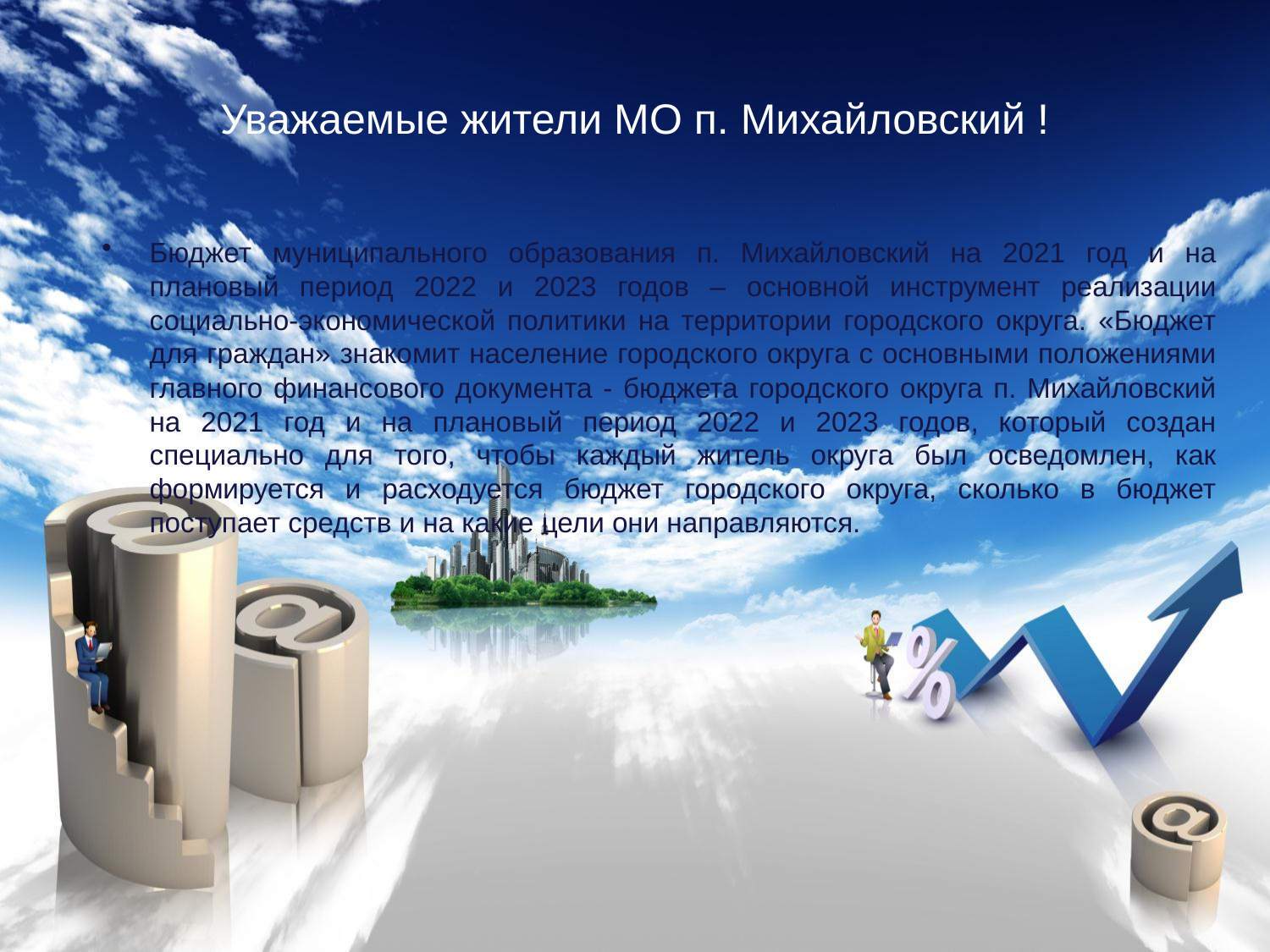

# Уважаемые жители МО п. Михайловский !
Бюджет муниципального образования п. Михайловский на 2021 год и на плановый период 2022 и 2023 годов – основной инструмент реализации социально-экономической политики на территории городского округа. «Бюджет для граждан» знакомит население городского округа с основными положениями главного финансового документа - бюджета городского округа п. Михайловский на 2021 год и на плановый период 2022 и 2023 годов, который создан специально для того, чтобы каждый житель округа был осведомлен, как формируется и расходуется бюджет городского округа, сколько в бюджет поступает средств и на какие цели они направляются.